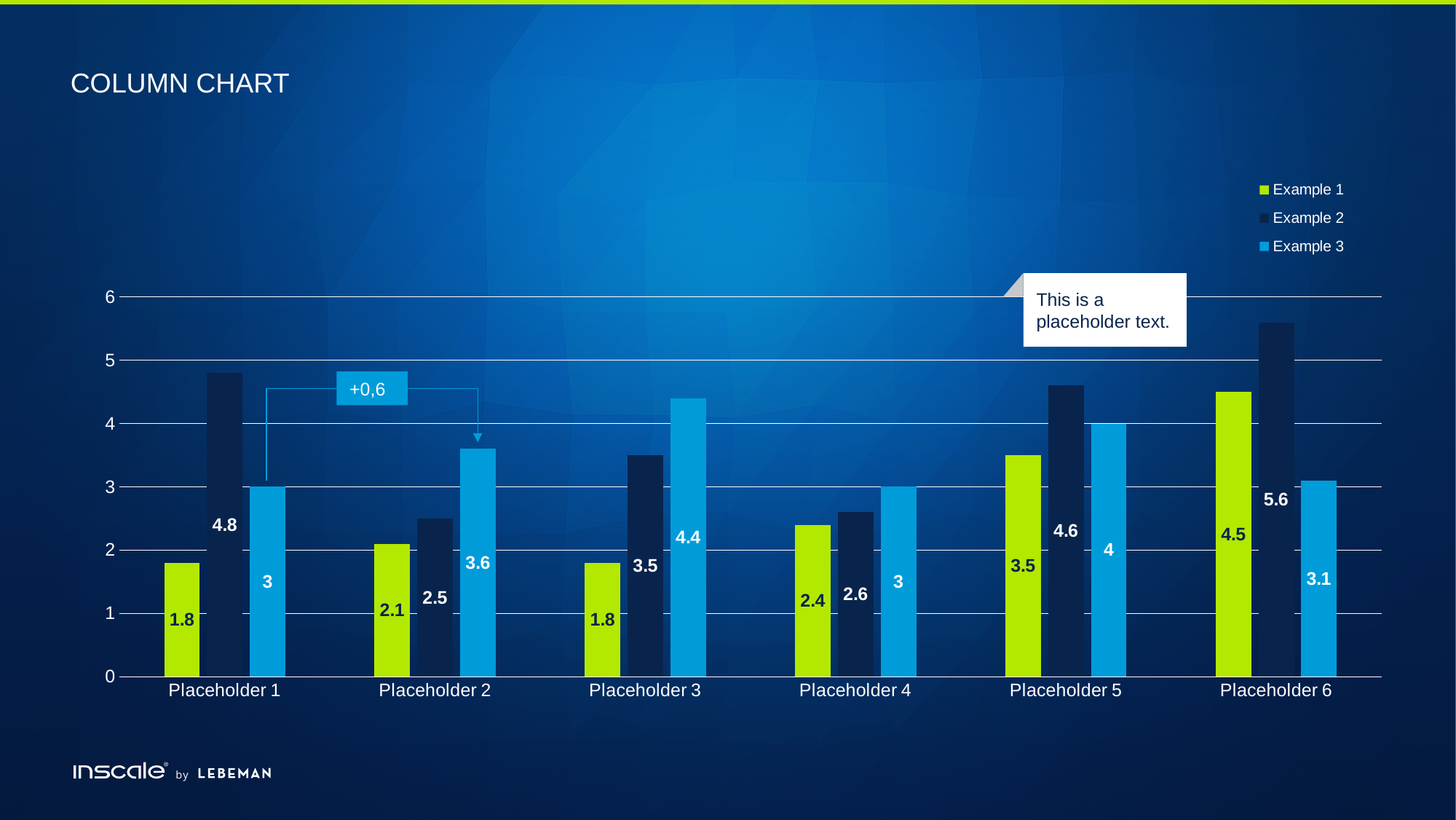

# Column chart

### Chart

| Category | Example 1 | Example 2 | Example 3 |
|---|---|---|---|
| Placeholder 1 | 1.8 | 4.8 | 3.0 |
| Placeholder 2 | 2.1 | 2.5 | 3.6 |
| Placeholder 3 | 1.8 | 3.5 | 4.4 |
| Placeholder 4 | 2.4 | 2.6 | 3.0 |
| Placeholder 5 | 3.5 | 4.6 | 4.0 |
| Placeholder 6 | 4.5 | 5.6 | 3.1 |
This is a placeholder text.
+0,6